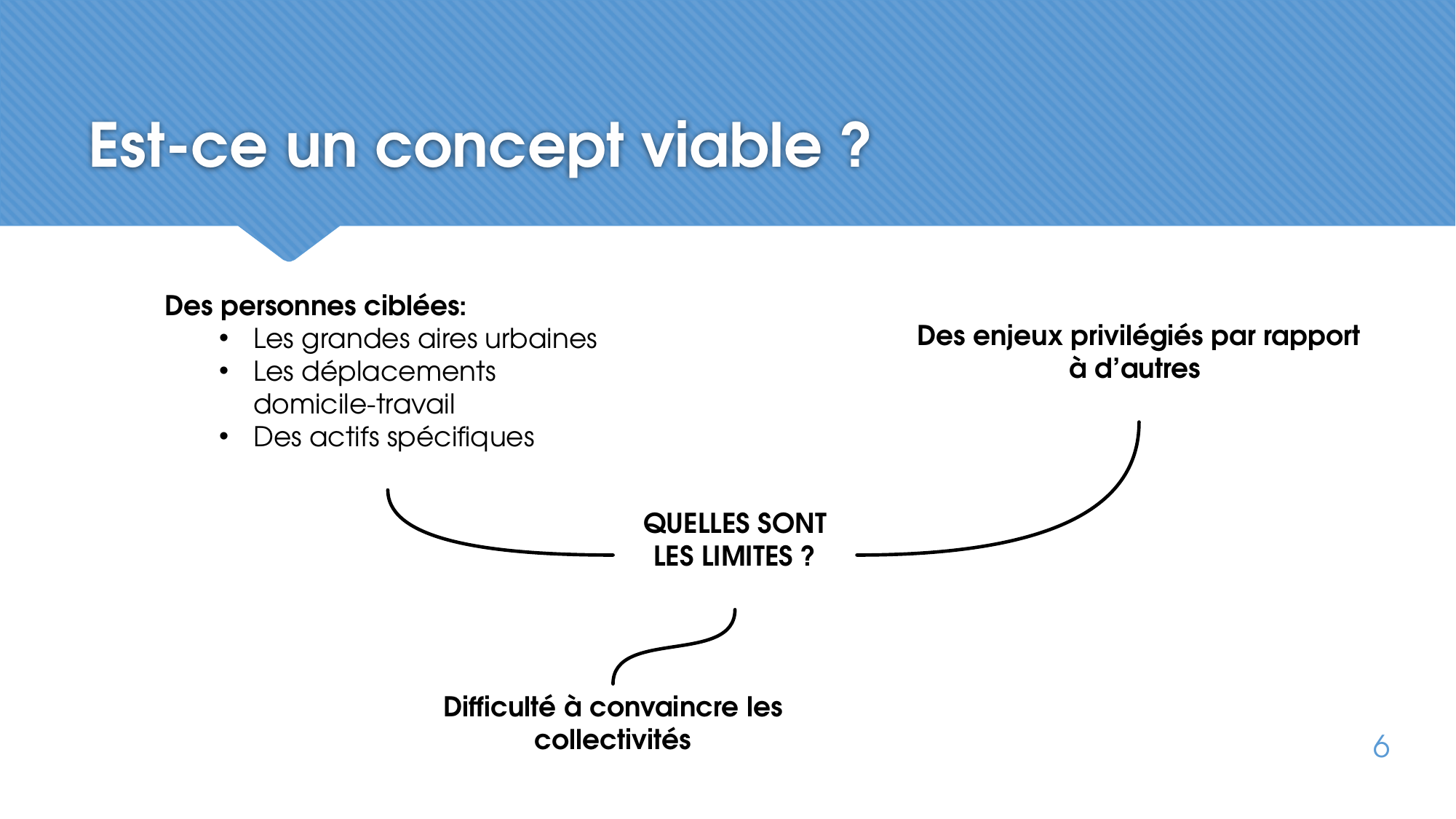

# Est-ce un concept viable ?
Des personnes ciblées:
Les grandes aires urbaines
Les déplacements domicile-travail
Des actifs spécifiques

Des enjeux privilégiés par rapport à d’autres

QUELLES SONT LES LIMITES ?

Difficulté à convaincre les collectivités

6